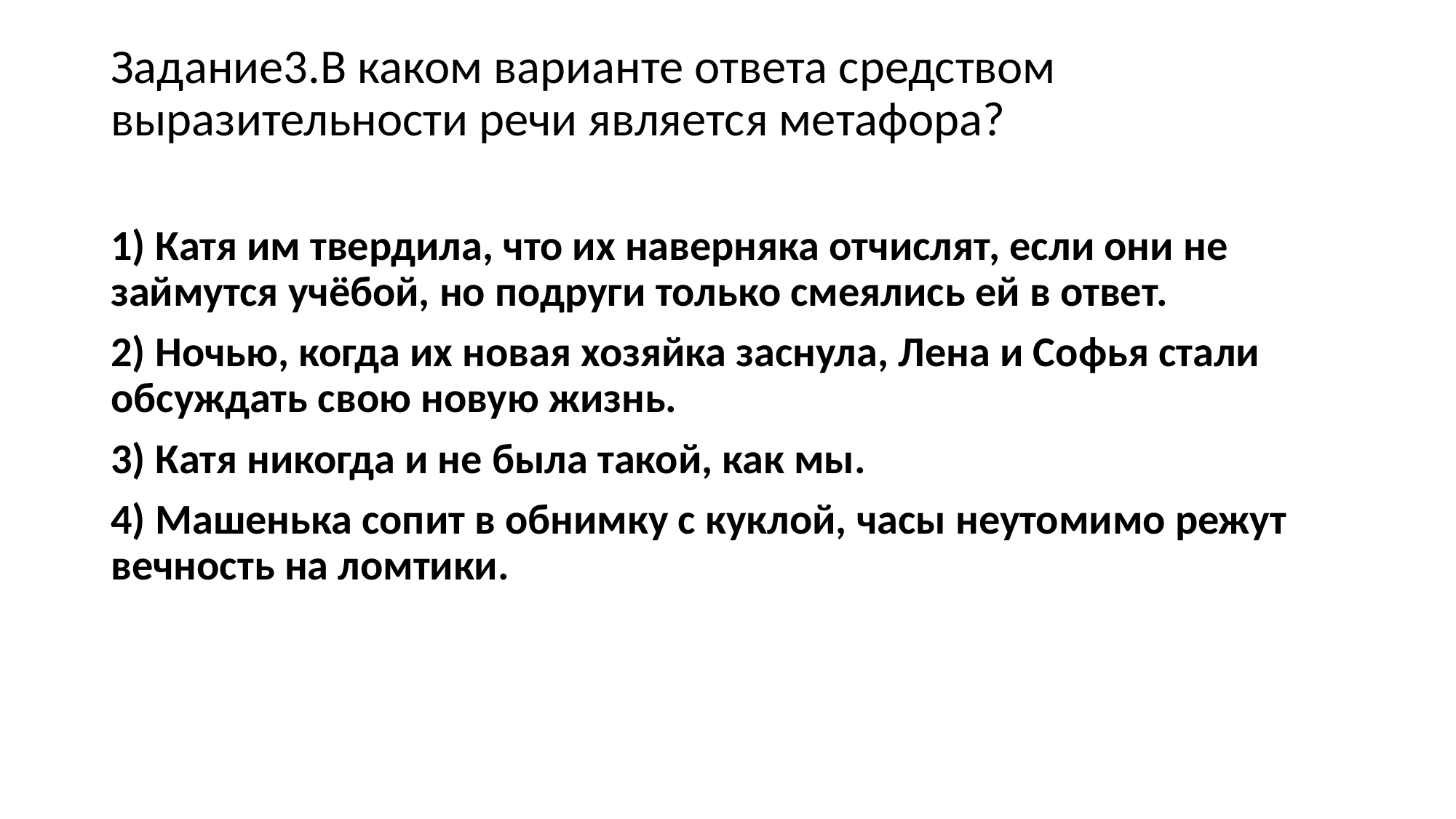

# Задание3.В каком варианте ответа средством выразительности речи является метафора?
1) Катя им твердила, что их наверняка отчислят, если они не займутся учёбой, но подруги только смеялись ей в ответ.
2) Ночью, когда их новая хозяйка заснула, Лена и Софья стали обсуждать свою новую жизнь.
3) Катя никогда и не была такой, как мы.
4) Машенька сопит в обнимку с куклой, часы неутомимо режут вечность на ломтики.